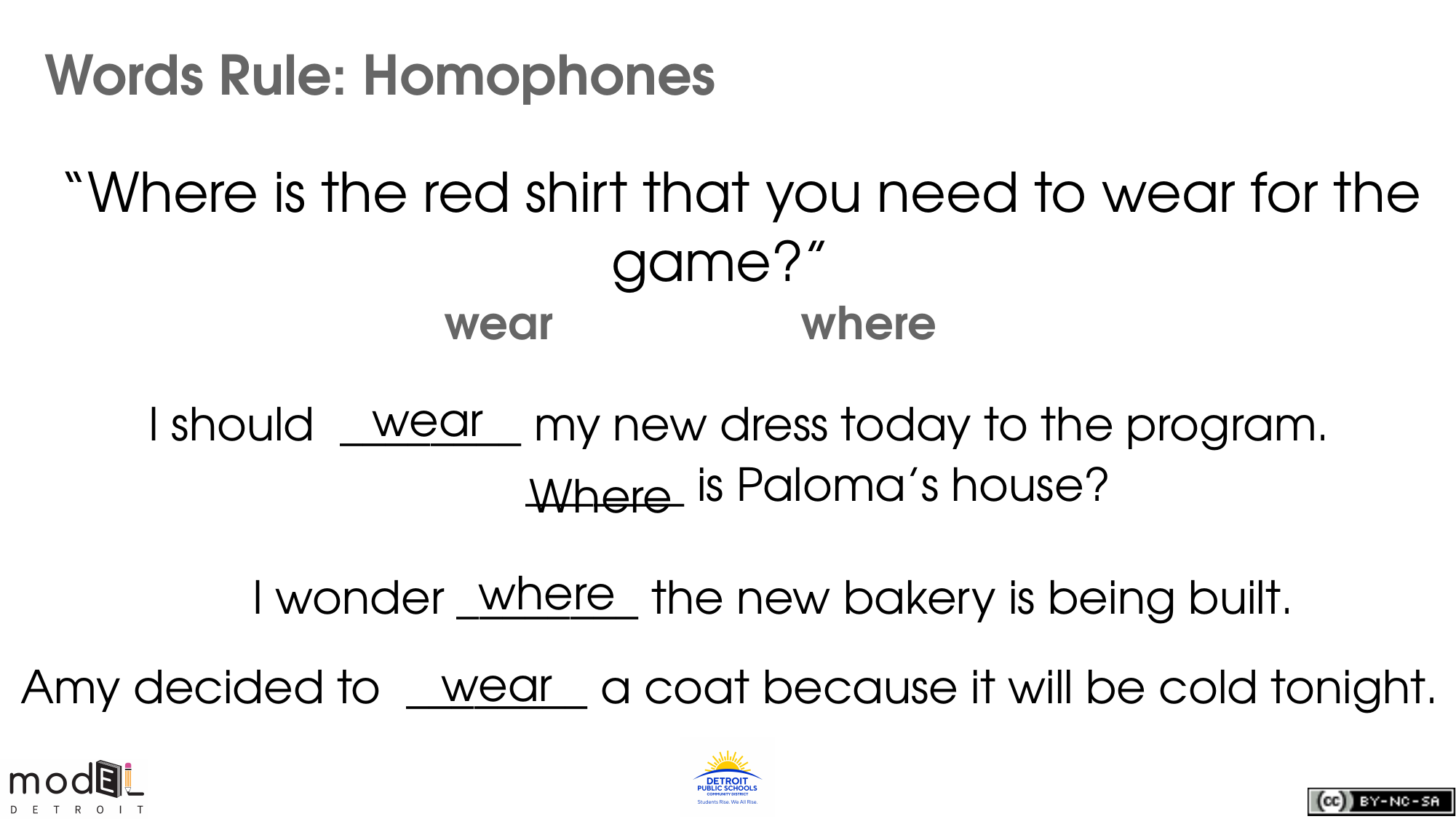

# Words Rule: Homophones
  “Where is the red shirt that you need to wear for the game?”

    wear			  where
wear
           I should  ________ my new dress today to the program.

  					_______ is Paloma’s house?

Where
where
I wonder ________ the new bakery is being built.

wear
Amy decided to  ________ a coat because it will be cold tonight.